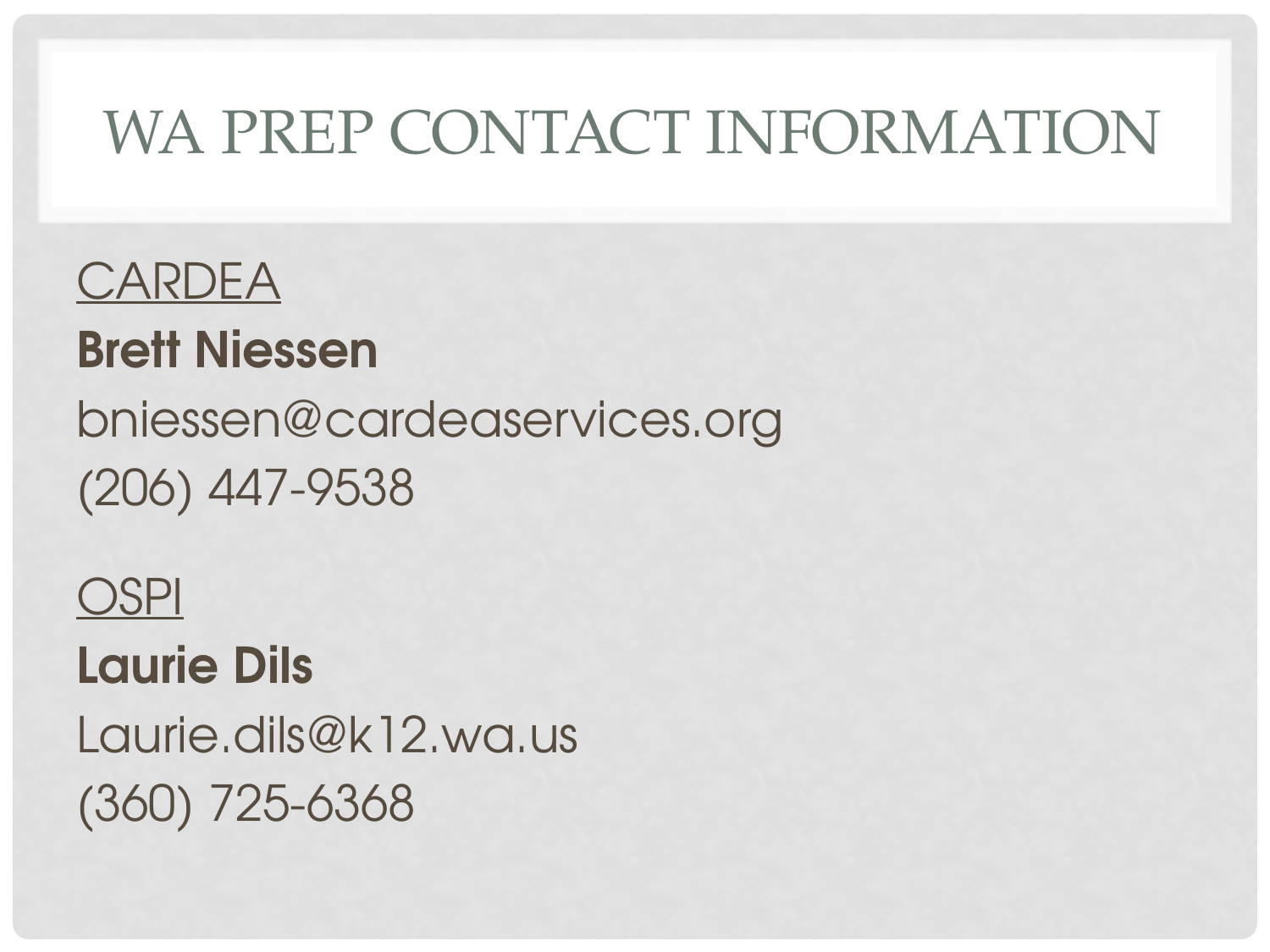

# WA PREP Contact Information
CARDEA
Brett Niessen
bniessen@cardeaservices.org
(206) 447-9538

OSPI
Laurie Dils
Laurie.dils@k12.wa.us
(360) 725-6368